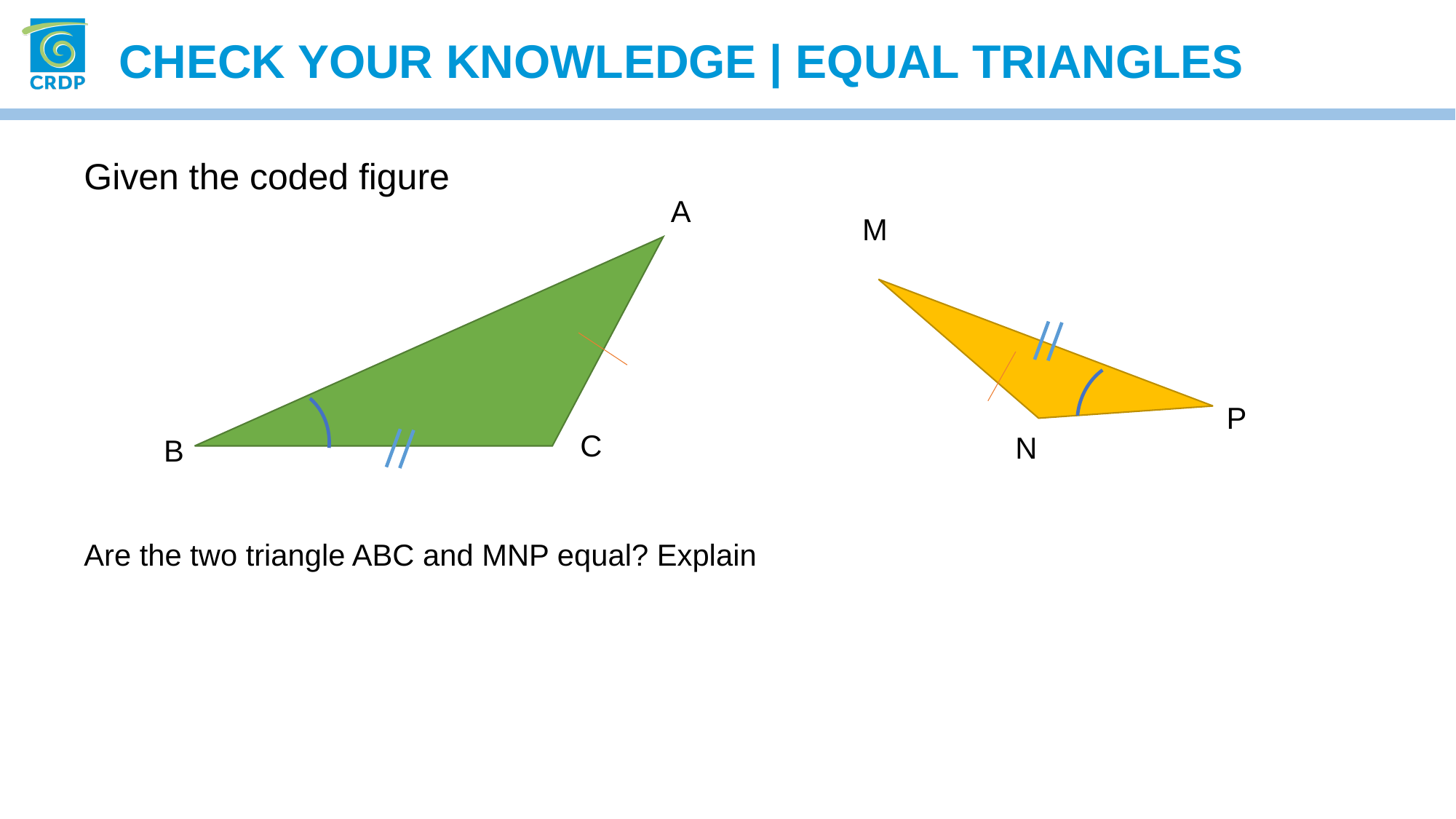

Check your Knowledge | equal triangles
Given the coded figure

Are the two triangle ABC and MNP equal? Explain
A
M

P
C
N
B